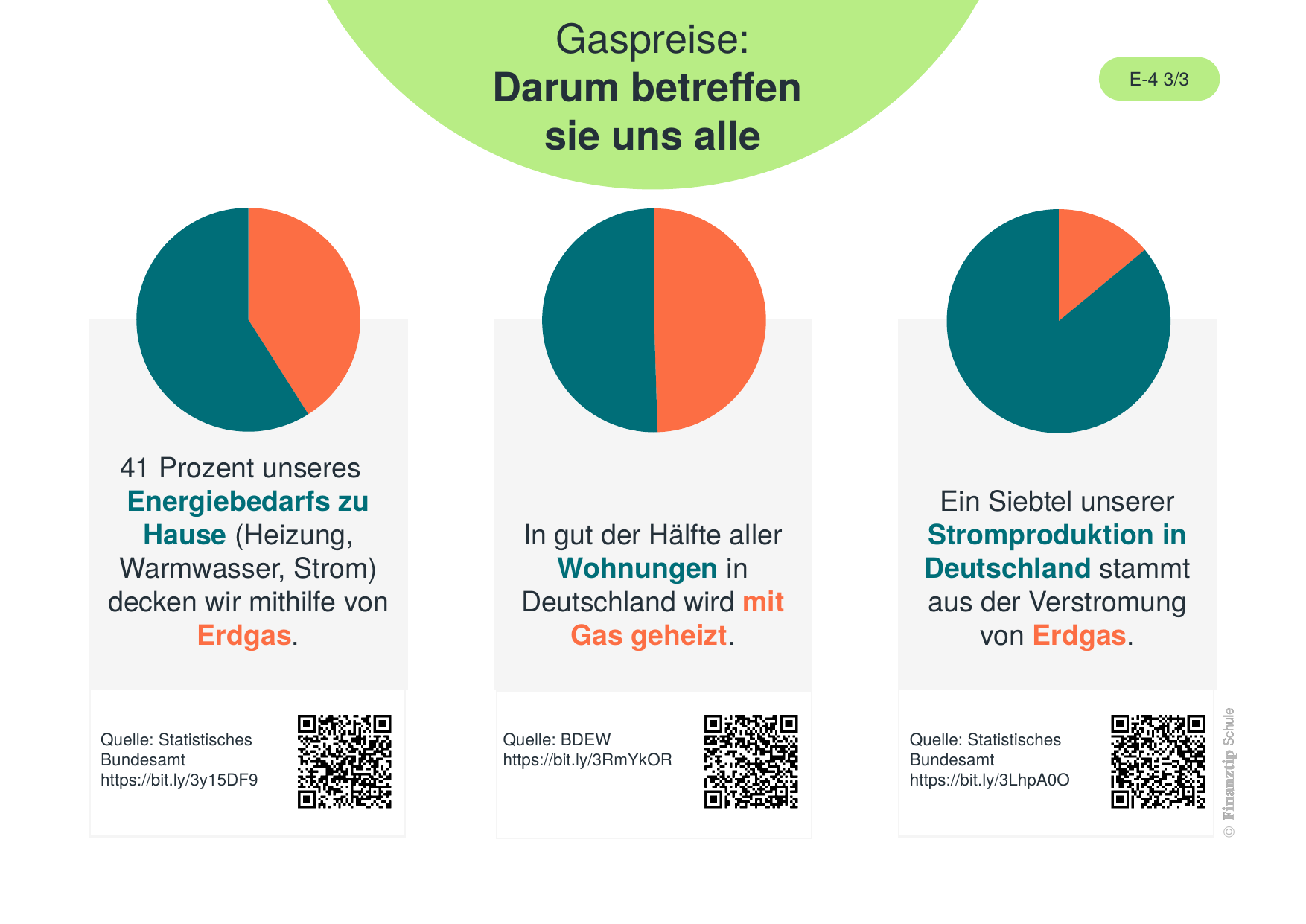

### Chart

| Category | Anteil Erdgas am Energiebedarf privater Haushalte in Deutschland im Jahr 2019 |
|---|---|
| Erdgas | 41.0 |
| Andere | 59.0 |
41 Prozent unseres   Energiebedarfs zu Hause (Heizung, Warmwasser, Strom) decken wir mithilfe von Erdgas.

### Chart

| Category | Beheizungsstruktur des deutschen Wohnungsbestandes 2021, Anteil Gas |
|---|---|
| Erdgas | 49.5 |
| Andere | 50.5 |
In gut der Hälfte aller Wohnungen in Deutschland wird mit Gas geheizt.

### Chart

| Category | Anteil von Erdgas an der Bruttostromerzeugung in Deutschland im ersten Halbjahr 2023 |
|---|---|
| Erdgas | 14.0 |
| Andere | 86.0 |
Ein Siebtel unserer Stromproduktion in Deutschland stammt aus der Verstromung von Erdgas.